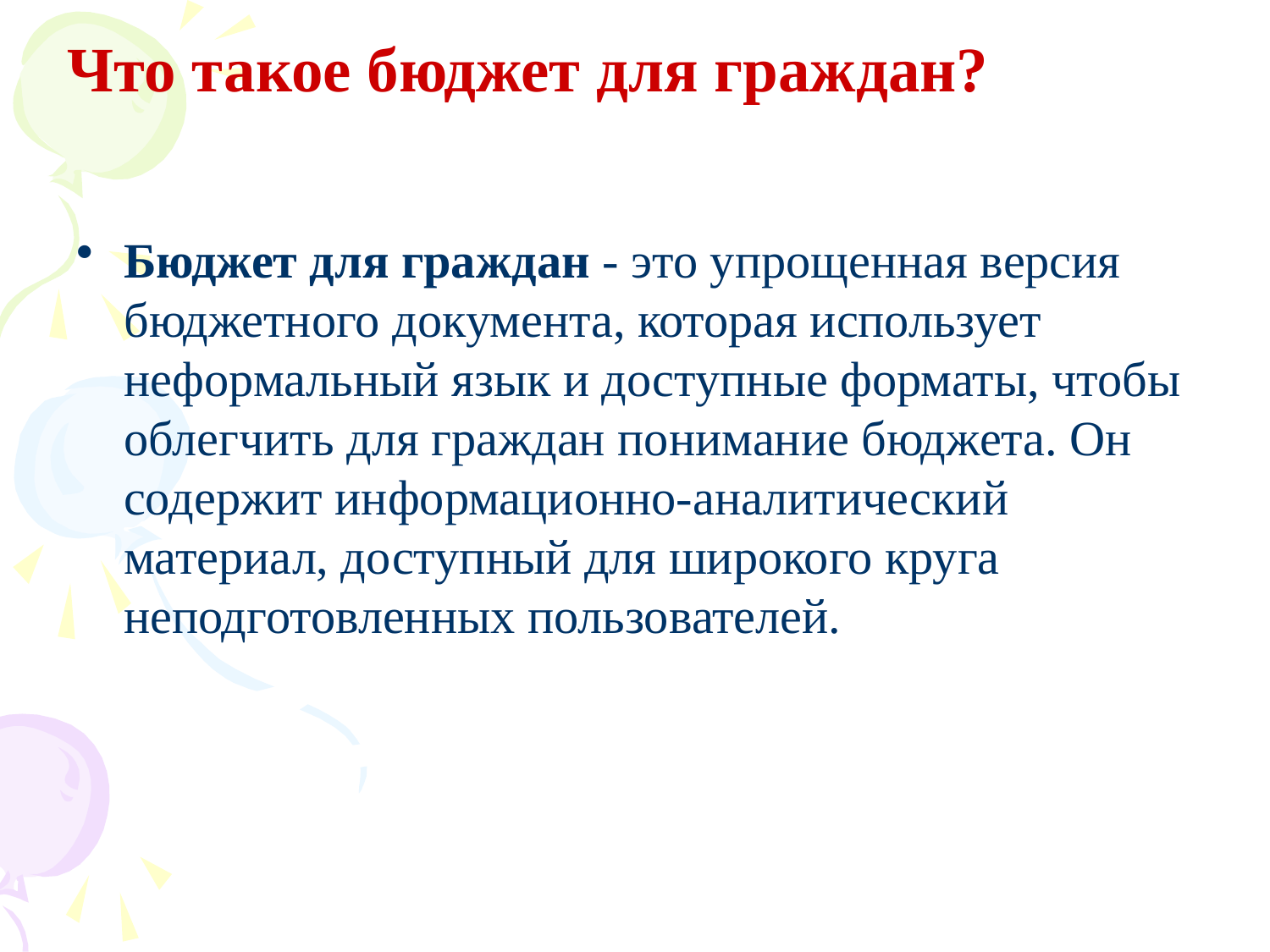

Бюджет для граждан - это упрощенная версия бюджетного документа, которая использует неформальный язык и доступные форматы, чтобы облегчить для граждан понимание бюджета. Он содержит информационно-аналитический материал, доступный для широкого круга неподготовленных пользователей.

Что такое бюджет для граждан?